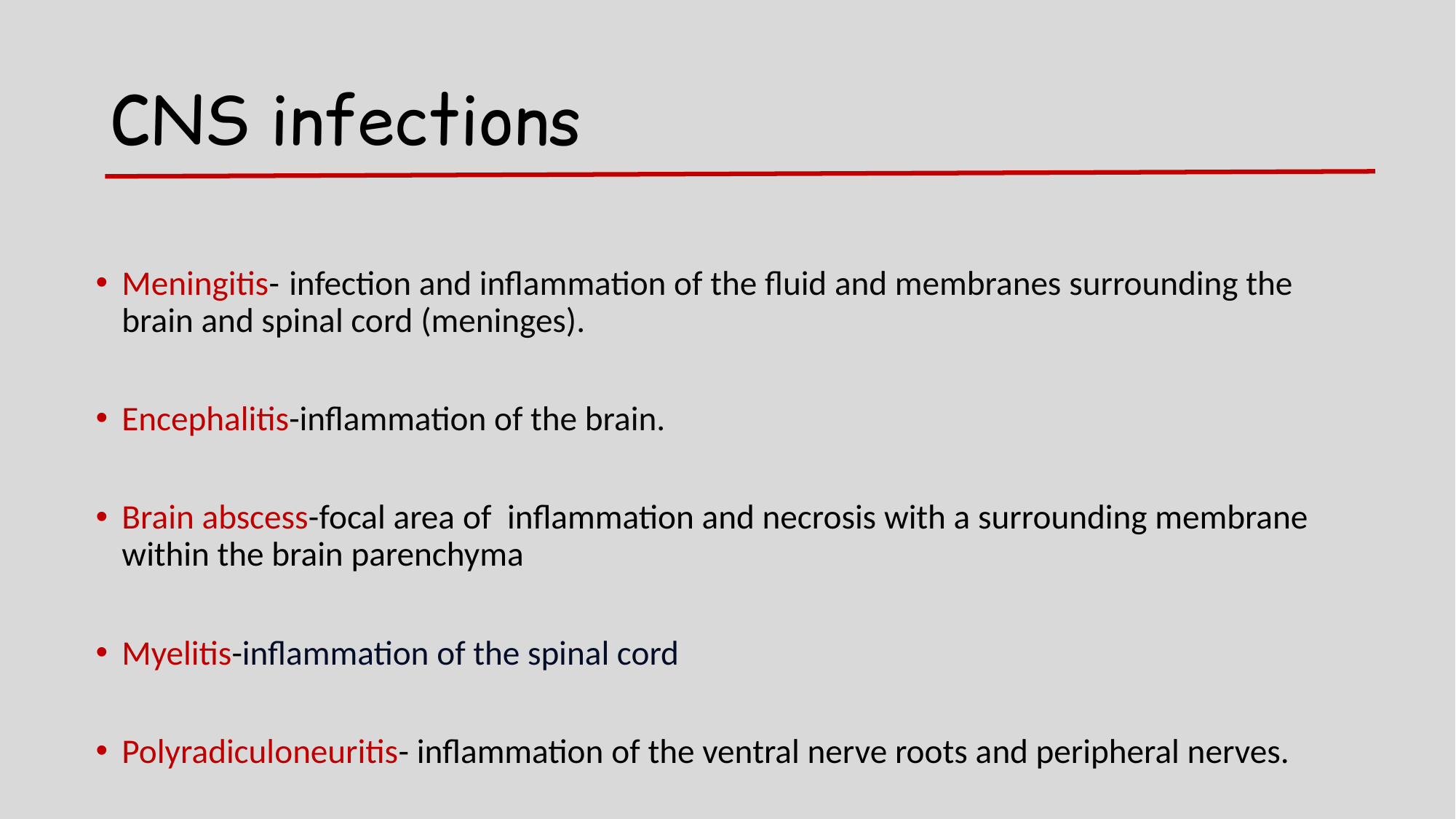

# CNS infections
Meningitis- infection and inflammation of the fluid and membranes surrounding the brain and spinal cord (meninges).

Encephalitis-inflammation of the brain.

Brain abscess-focal area of  inflammation and necrosis with a surrounding membrane within the brain parenchyma

Myelitis-inflammation of the spinal cord

Polyradiculoneuritis- inflammation of the ventral nerve roots and peripheral nerves.